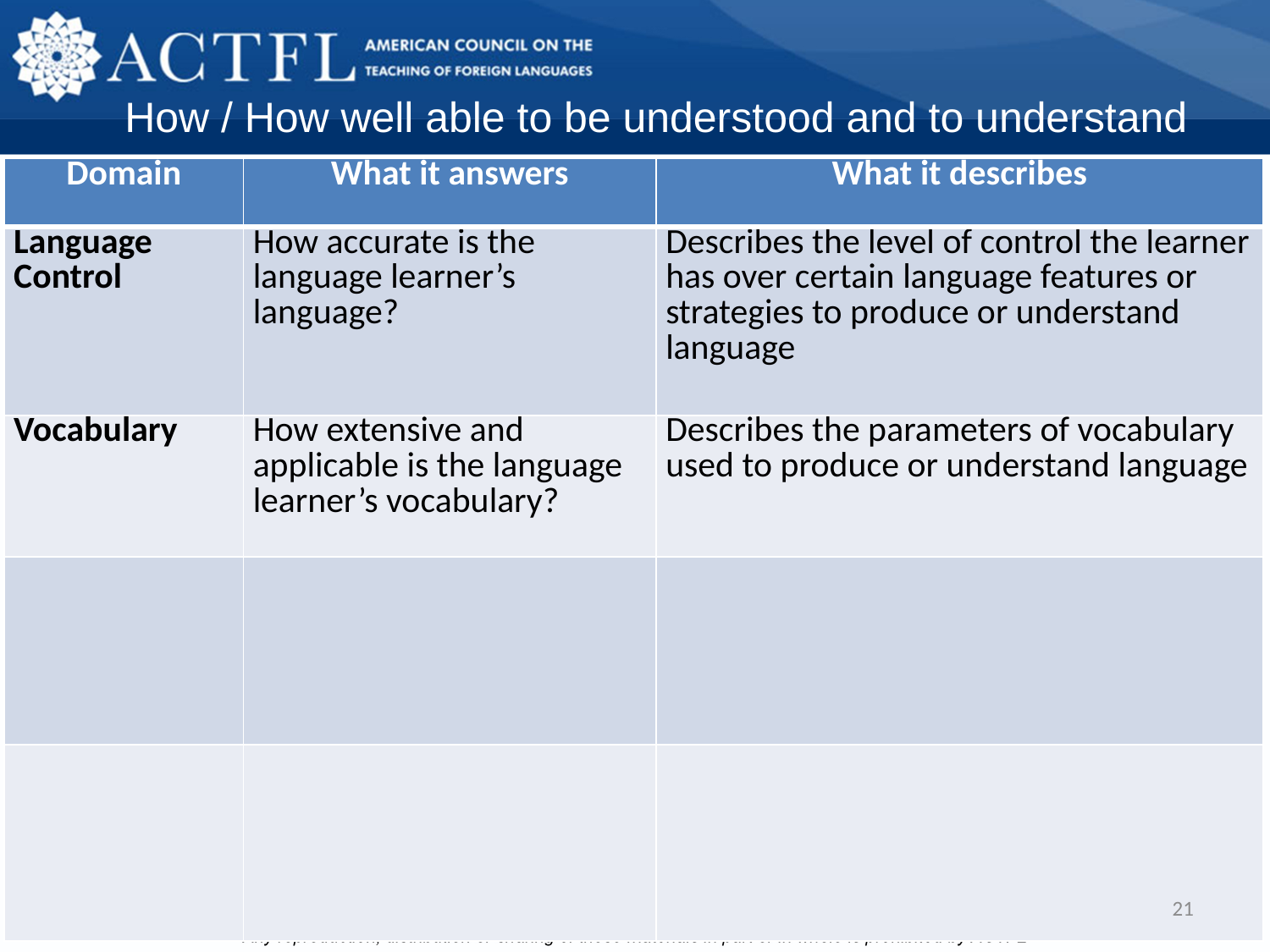

How / How well able to be understood and to understand
| Domain | What it answers | What it describes |
| --- | --- | --- |
| Language Control | How accurate is the language learner’s language? | Describes the level of control the learner has over certain language features or strategies to produce or understand language |
| Vocabulary | How extensive and applicable is the language learner’s vocabulary? | Describes the parameters of vocabulary used to produce or understand language |
|  |  |  |
|  |  |  |
21